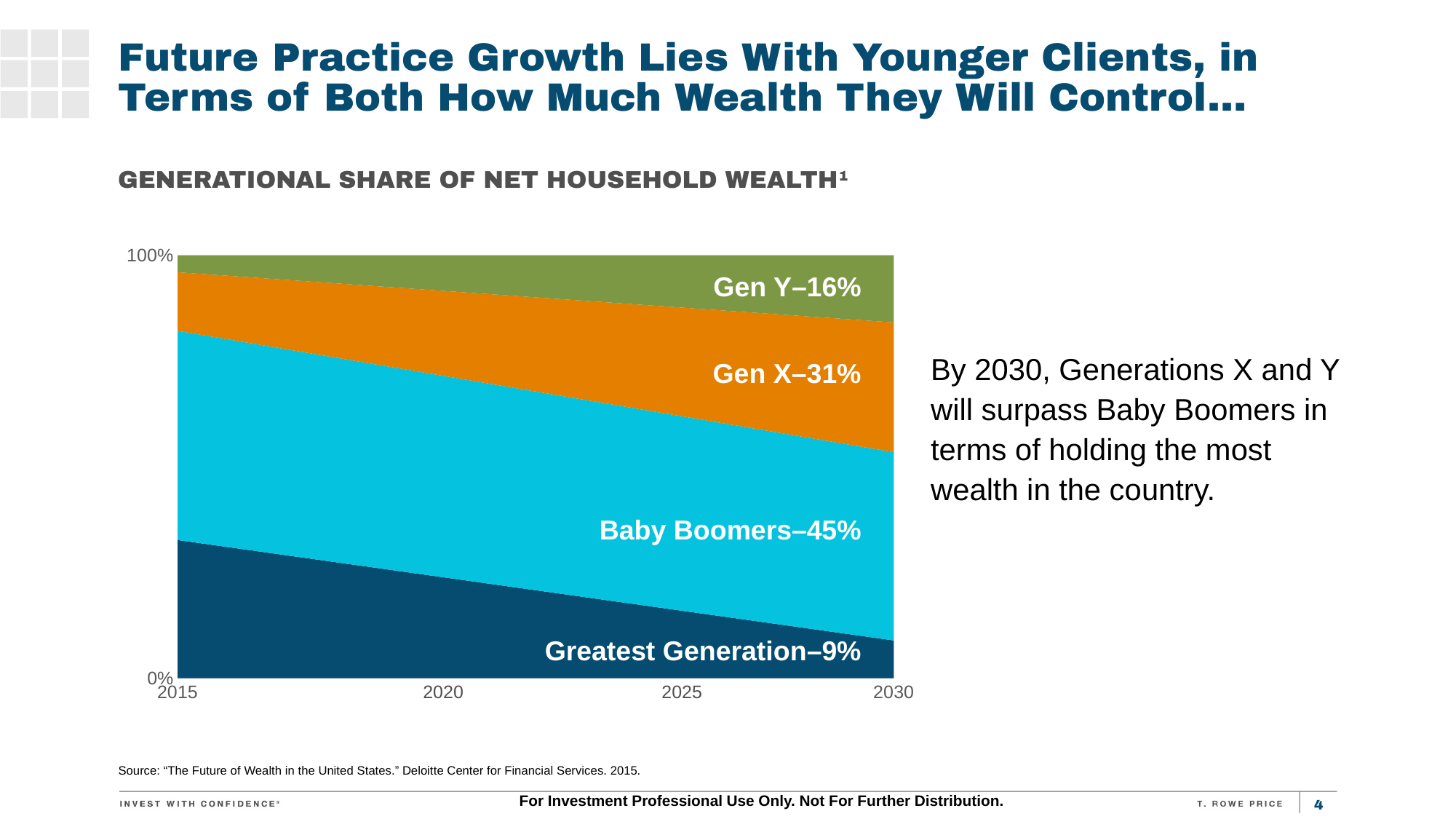

# Future Practice Growth Lies With Younger Clients, in Terms of Both How Much Wealth They Will Control…
GENERATIONAL SHARE OF NET HOUSEHOLD WEALTH1

### Chart

| Category | Greatest Generation | Baby Boomers | Gen X | Gen Y |
|---|---|---|---|---|
| 2015 | 33.0 | 50.0 | 14.0 | 4.0 |
| 2030 | 9.0 | 45.0 | 31.0 | 16.0 |
2020
2025
Gen Y–16%
By 2030, Generations X and Y will surpass Baby Boomers in terms of holding the most wealth in the country.
Gen X–31%
Baby Boomers–45%
Greatest Generation–9%
Source: “The Future of Wealth in the United States.” Deloitte Center for Financial Services. 2015.